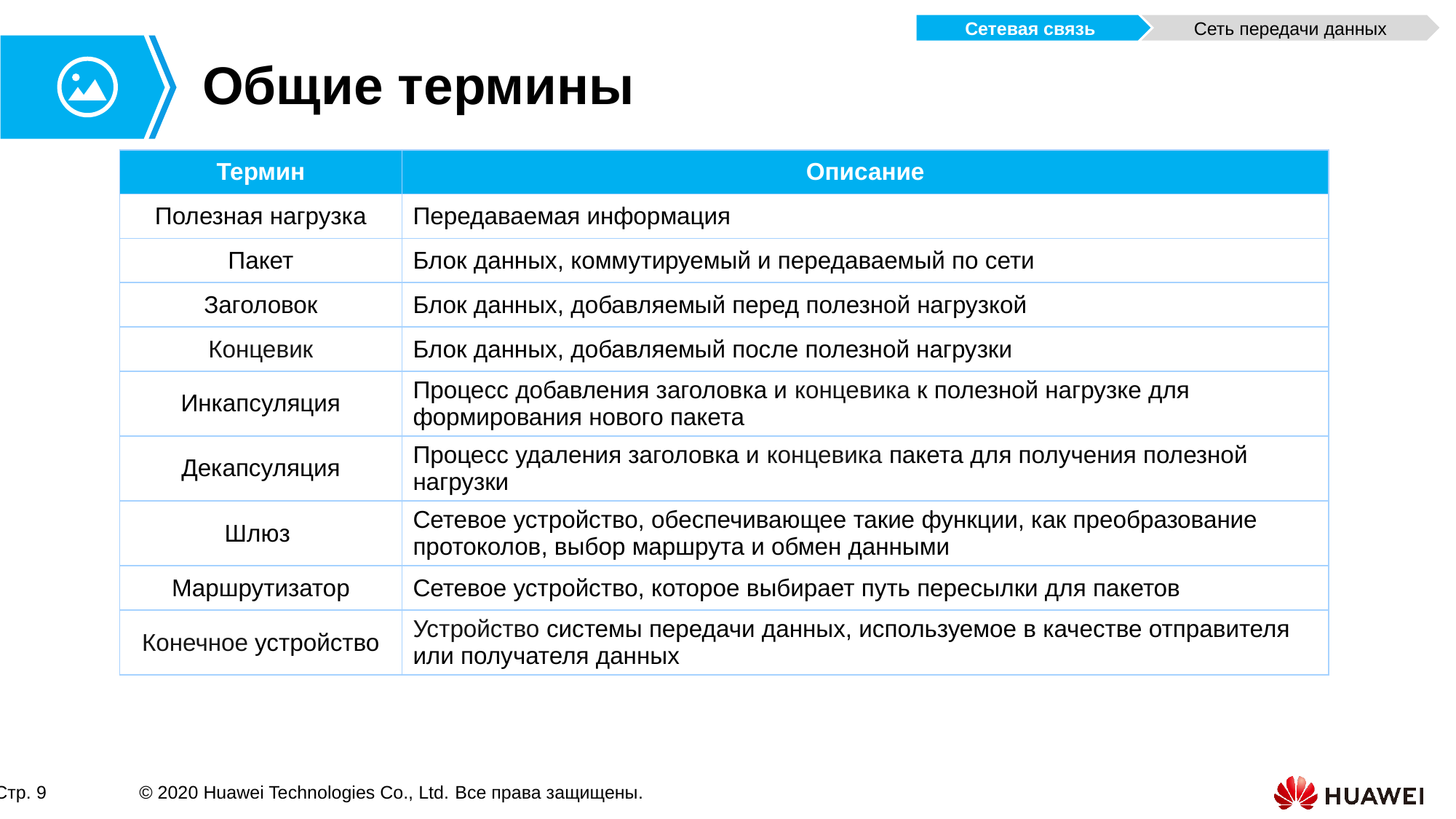

Сетевая связь
Сеть передачи данных
# Общие термины
| Термин | Описание |
| --- | --- |
| Полезная нагрузка | Передаваемая информация |
| Пакет | Блок данных, коммутируемый и передаваемый по сети |
| Заголовок | Блок данных, добавляемый перед полезной нагрузкой |
| Концевик | Блок данных, добавляемый после полезной нагрузки |
| Инкапсуляция | Процесс добавления заголовка и концевика к полезной нагрузке для формирования нового пакета |
| Декапсуляция | Процесс удаления заголовка и концевика пакета для получения полезной нагрузки |
| Шлюз | Сетевое устройство, обеспечивающее такие функции, как преобразование протоколов, выбор маршрута и обмен данными |
| Маршрутизатор | Сетевое устройство, которое выбирает путь пересылки для пакетов |
| Конечное устройство | Устройство системы передачи данных, используемое в качестве отправителя или получателя данных |